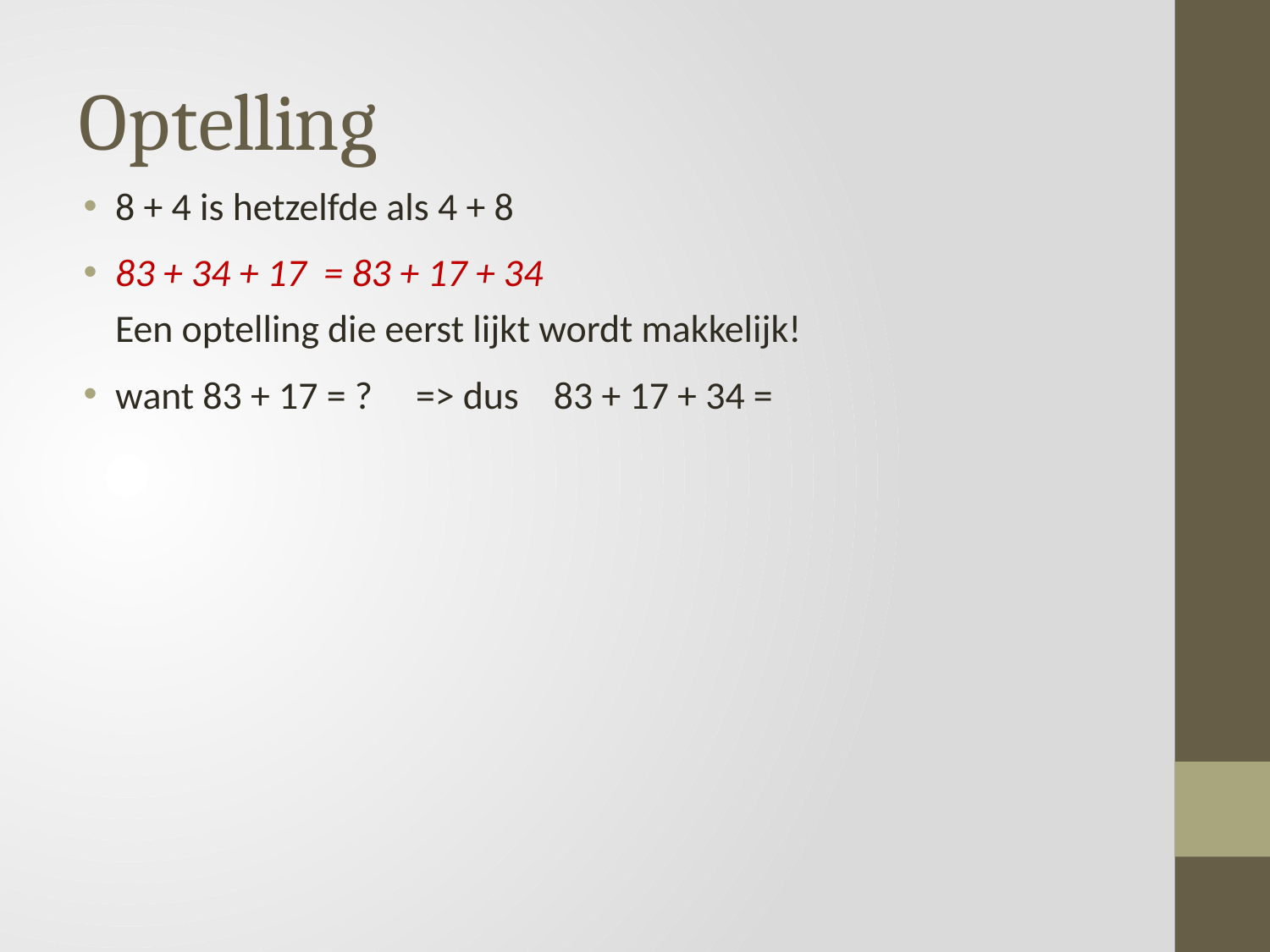

# Optelling
8 + 4 is hetzelfde als 4 + 8
83 + 34 + 17  = 83 + 17 + 34
Een optelling die eerst lijkt wordt makkelijk!
want 83 + 17 = ?     => dus    83 + 17 + 34 =